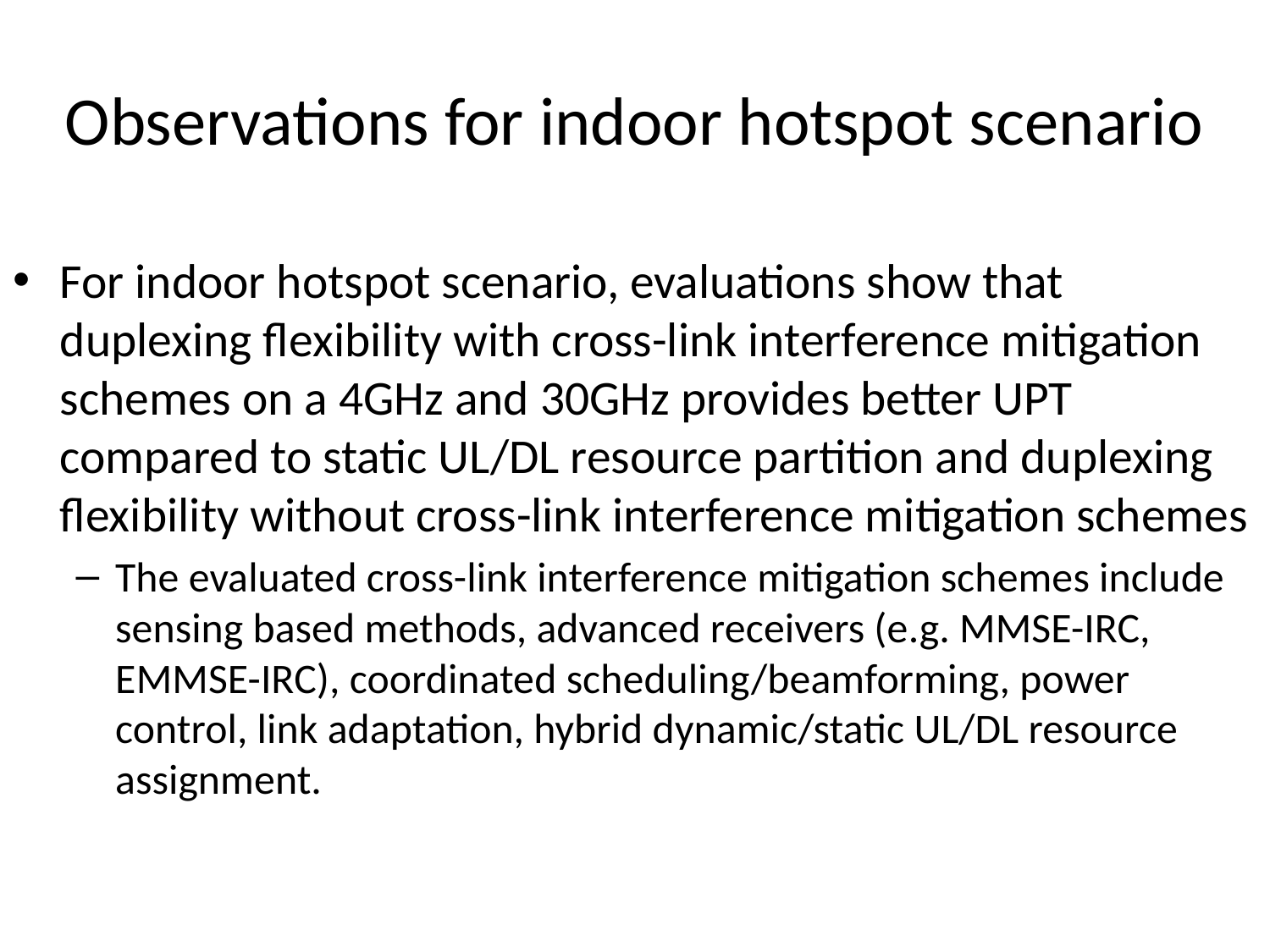

# Observations for indoor hotspot scenario
For indoor hotspot scenario, evaluations show that duplexing flexibility with cross-link interference mitigation schemes on a 4GHz and 30GHz provides better UPT compared to static UL/DL resource partition and duplexing flexibility without cross-link interference mitigation schemes
The evaluated cross-link interference mitigation schemes include sensing based methods, advanced receivers (e.g. MMSE-IRC, EMMSE-IRC), coordinated scheduling/beamforming, power control, link adaptation, hybrid dynamic/static UL/DL resource assignment.